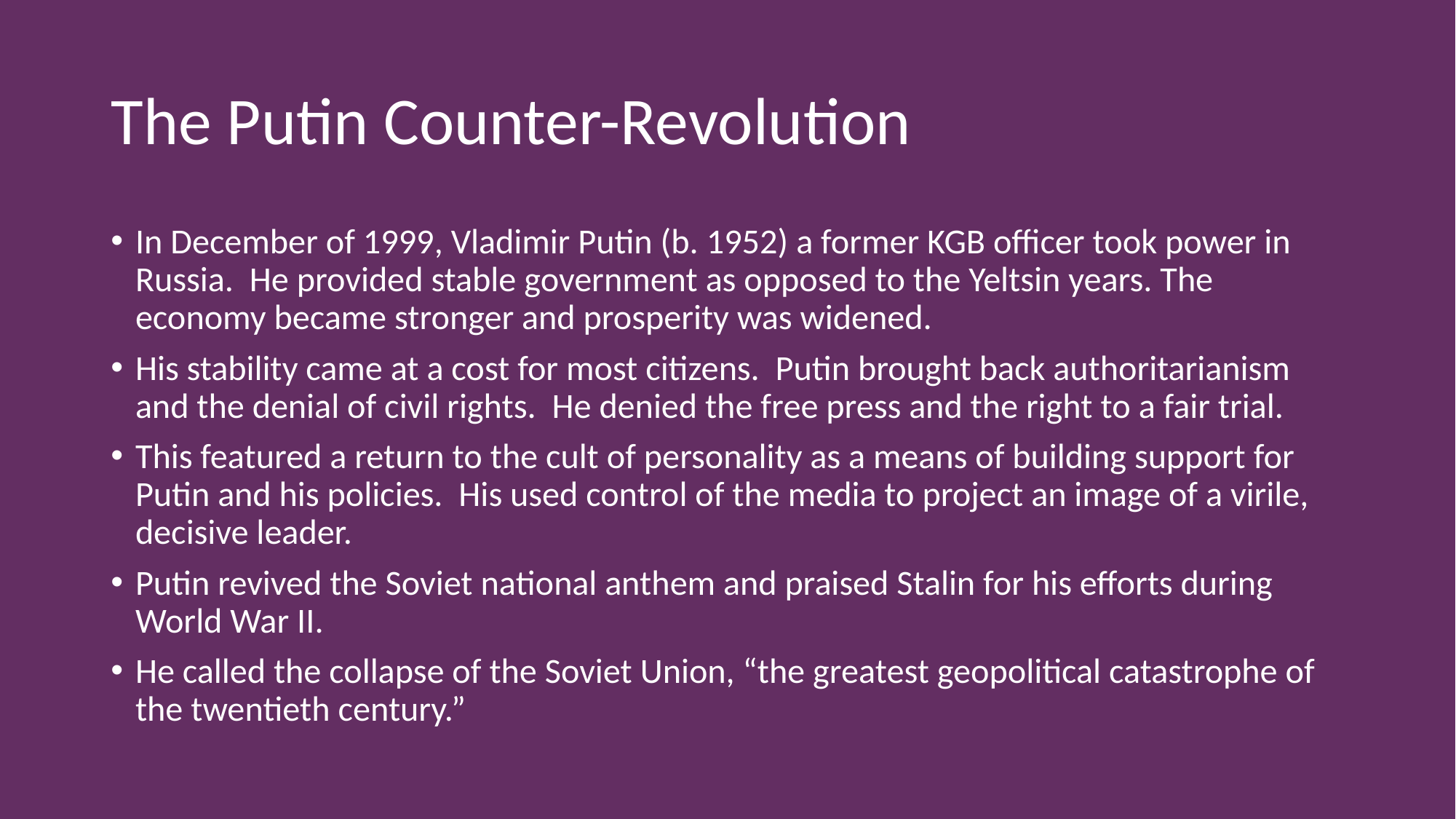

# The Putin Counter-Revolution
In December of 1999, Vladimir Putin (b. 1952) a former KGB officer took power in Russia.  He provided stable government as opposed to the Yeltsin years. The economy became stronger and prosperity was widened.
His stability came at a cost for most citizens.  Putin brought back authoritarianism and the denial of civil rights.  He denied the free press and the right to a fair trial.
This featured a return to the cult of personality as a means of building support for Putin and his policies.  His used control of the media to project an image of a virile, decisive leader.
Putin revived the Soviet national anthem and praised Stalin for his efforts during World War II.
He called the collapse of the Soviet Union, “the greatest geopolitical catastrophe of the twentieth century.”